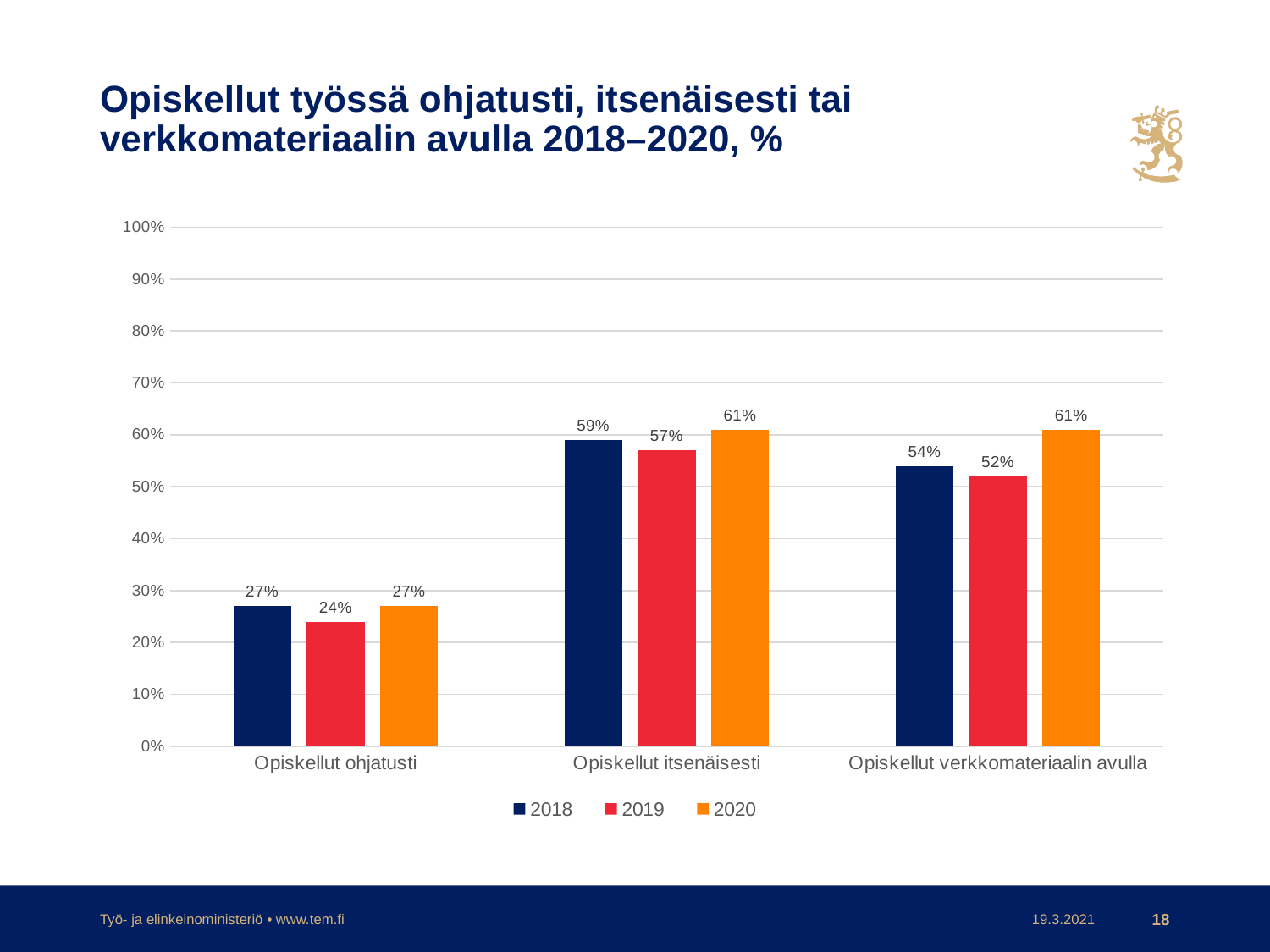

# Opiskellut työssä ohjatusti, itsenäisesti tai verkkomateriaalin avulla 2018–2020, %

### Chart

| Category | 2018 | 2019 | 2020 |
|---|---|---|---|
| Opiskellut ohjatusti | 0.27 | 0.24 | 0.27 |
| Opiskellut itsenäisesti | 0.59 | 0.57 | 0.61 |
| Opiskellut verkkomateriaalin avulla | 0.54 | 0.52 | 0.61 |
Työ- ja elinkeinoministeriö • www.tem.fi
19.3.2021
18